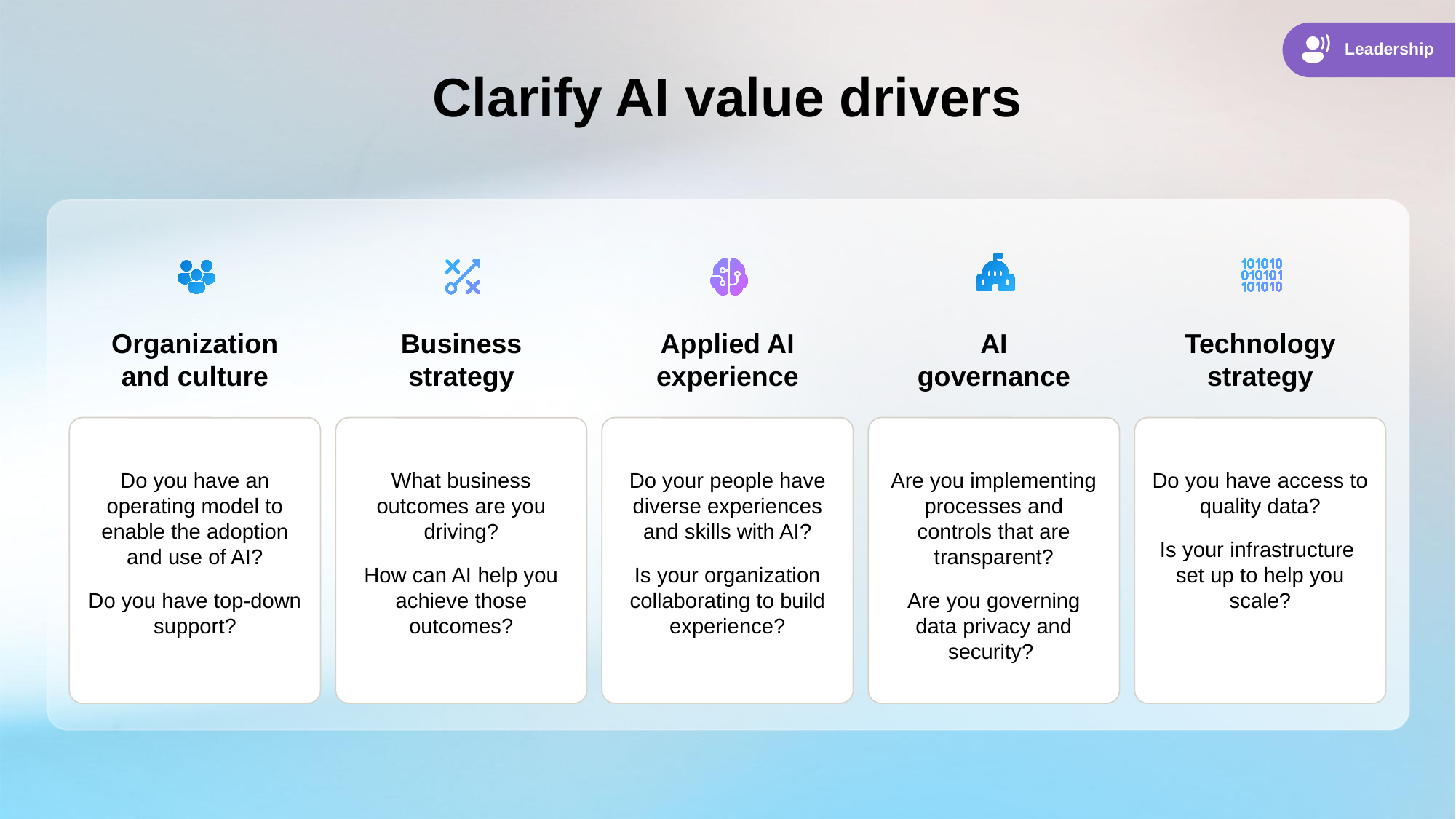

Leadership
# Clarify AI value drivers

Organization and culture
Business strategy
Applied AI experience
AI
governance
Technology strategy

Do you have an operating model to enable the adoption and use of AI?
Do you have top-down support?
What business outcomes are you driving?
How can AI help you achieve those outcomes?
Do your people have diverse experiences and skills with AI?
Is your organization collaborating to build experience?
Are you implementing processes and controls that are transparent?
Are you governing data privacy and security?
Do you have access to quality data?
Is your infrastructure  set up to help you scale?